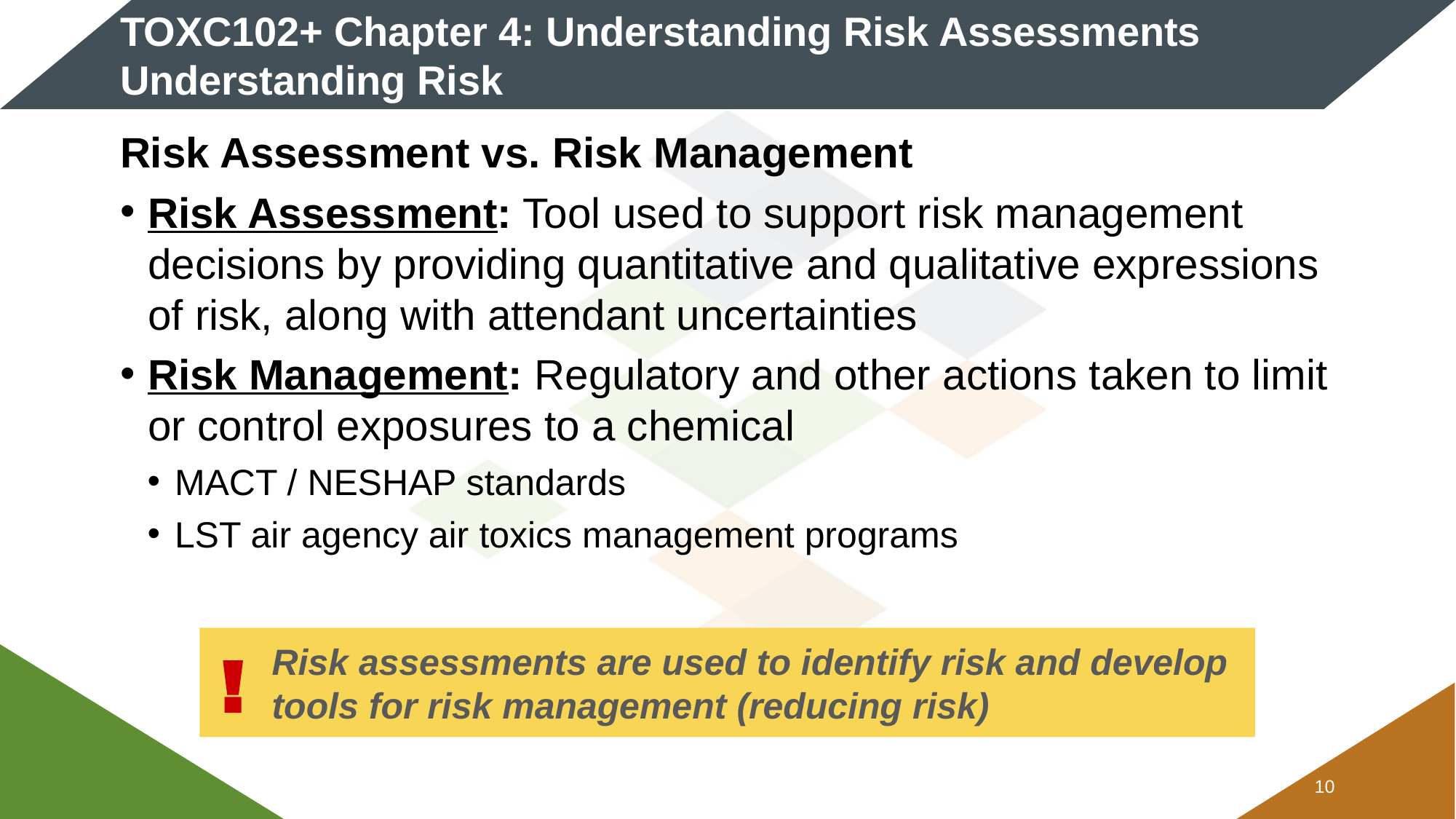

# TOXC102+ Chapter 4: Understanding Risk Assessments Understanding Risk
Risk Assessment vs. Risk Management
Risk Assessment: Tool used to support risk management decisions by providing quantitative and qualitative expressions of risk, along with attendant uncertainties
Risk Management: Regulatory and other actions taken to limit or control exposures to a chemical
MACT / NESHAP standards
LST air agency air toxics management programs
!
Risk assessments are used to identify risk and develop tools for risk management (reducing risk)
10